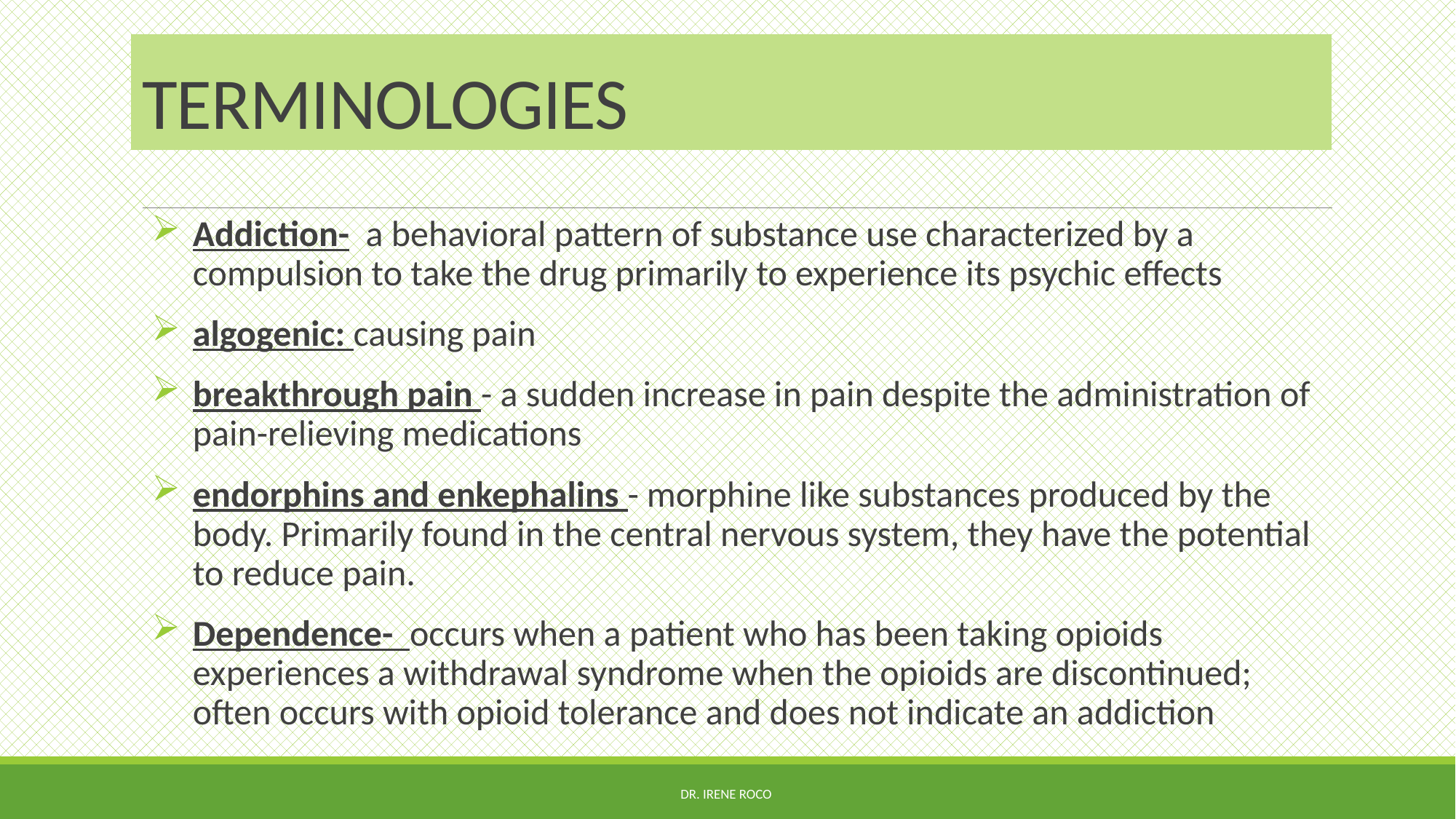

# TERMINOLOGIES
Addiction-  a behavioral pattern of substance use characterized by a compulsion to take the drug primarily to experience its psychic effects
algogenic: causing pain
breakthrough pain - a sudden increase in pain despite the administration of pain-relieving medications
endorphins and enkephalins - morphine like substances produced by the body. Primarily found in the central nervous system, they have the potential to reduce pain.
Dependence-  occurs when a patient who has been taking opioids experiences a withdrawal syndrome when the opioids are discontinued; often occurs with opioid tolerance and does not indicate an addiction
Dr. Irene Roco